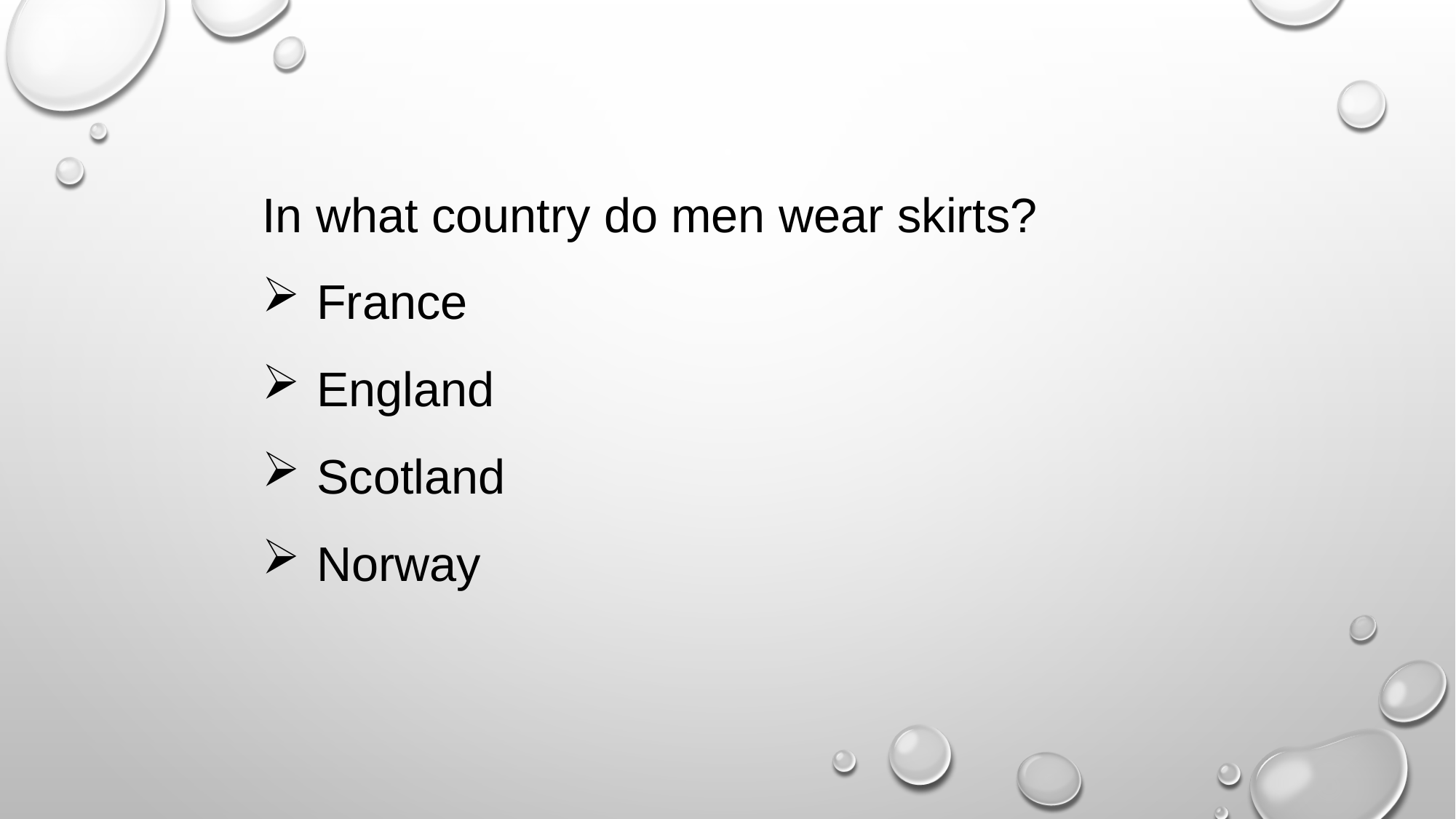

In what country do men wear skirts?
France
England
Scotland
Norway